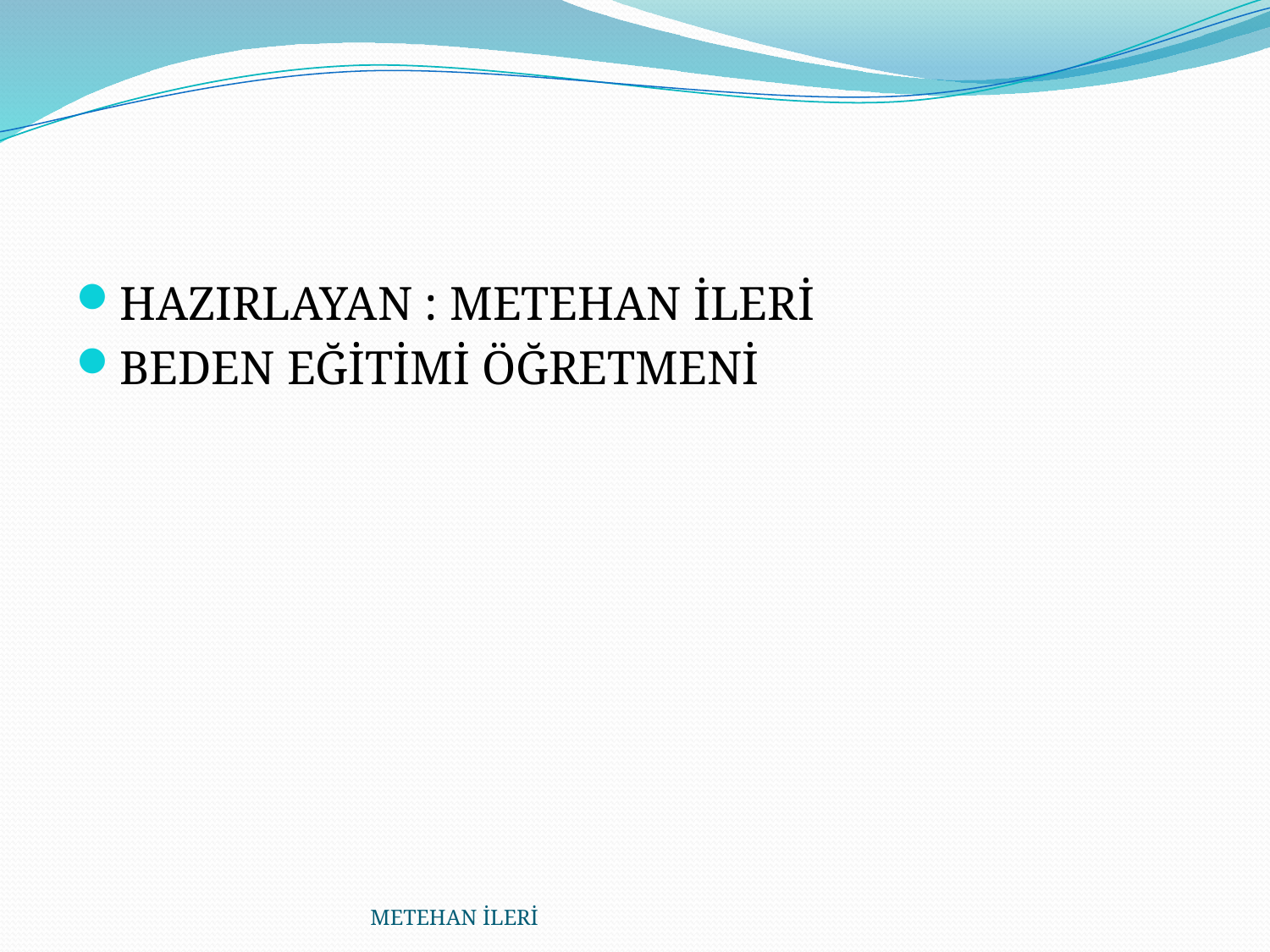

HAZIRLAYAN : METEHAN İLERİ
BEDEN EĞİTİMİ ÖĞRETMENİ
METEHAN İLERİ